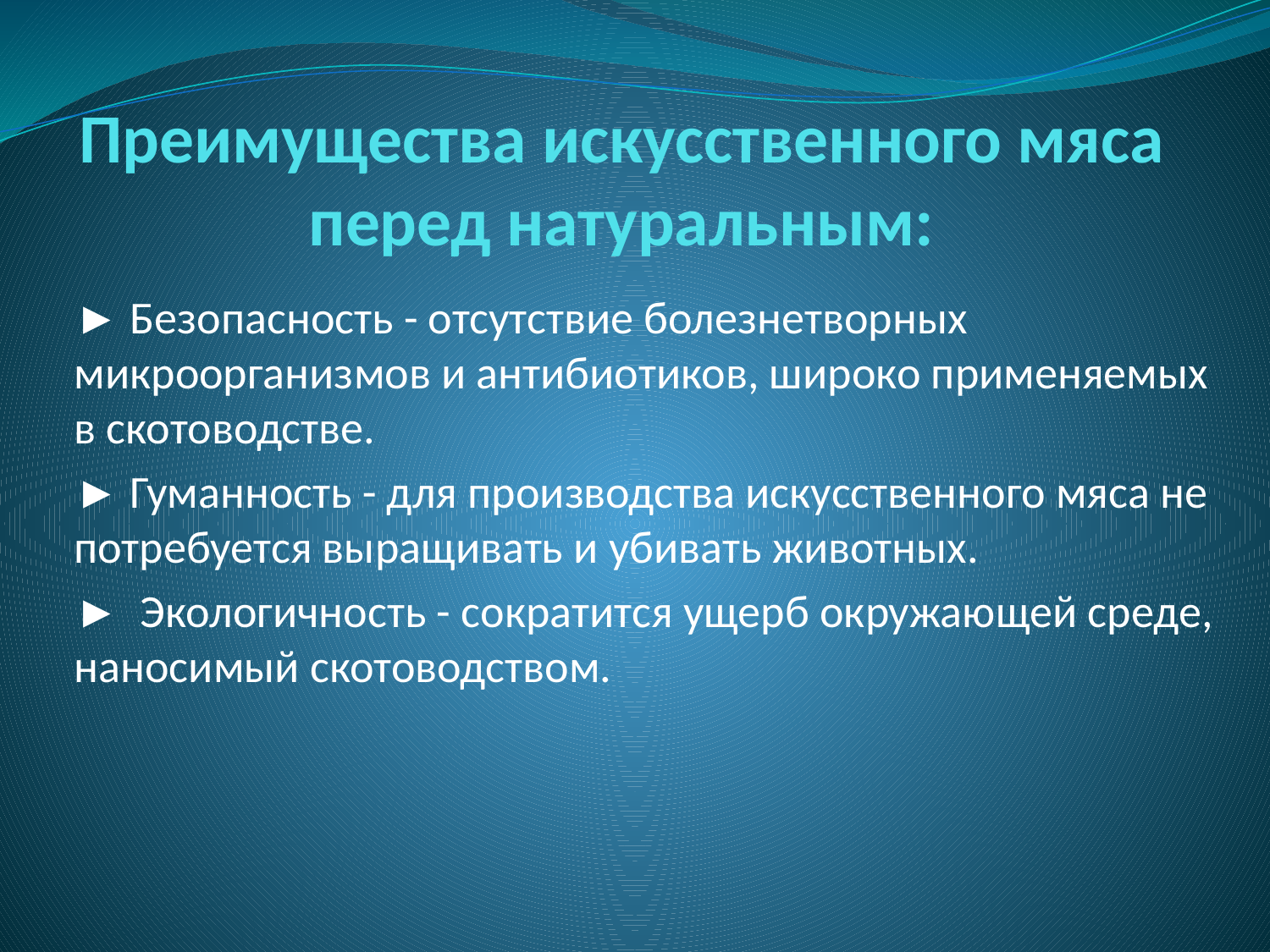

# Преимущества искусственного мяса перед натуральным:
► Безопасность - отсутствие болезнетворных микроорганизмов и антибиотиков, широко применяемых в скотоводстве.
► Гуманность - для производства искусственного мяса не потребуется выращивать и убивать животных.
►  Экологичность - сократится ущерб окружающей среде, наносимый скотоводством.